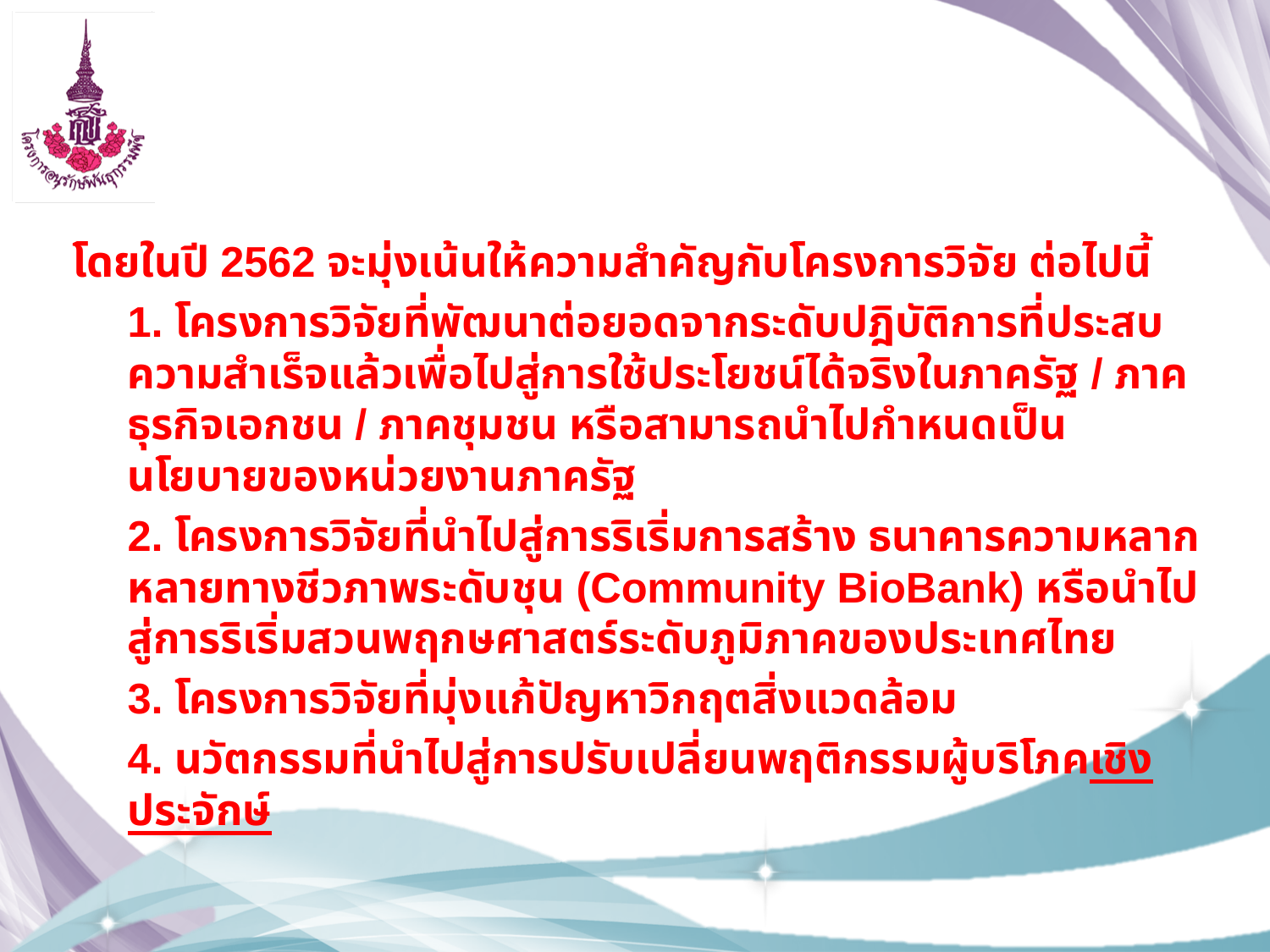

โดยในปี 2562 จะมุ่งเน้นให้ความสำคัญกับโครงการวิจัย ต่อไปนี้
1. โครงการวิจัยที่พัฒนาต่อยอดจากระดับปฎิบัติการที่ประสบความสำเร็จแล้วเพื่อไปสู่การใช้ประโยชน์ได้จริงในภาครัฐ / ภาคธุรกิจเอกชน / ภาคชุมชน หรือสามารถนำไปกำหนดเป็นนโยบายของหน่วยงานภาครัฐ
2. โครงการวิจัยที่นำไปสู่การริเริ่มการสร้าง ธนาคารความหลากหลายทางชีวภาพระดับชุน (Community BioBank) หรือนำไปสู่การริเริ่มสวนพฤกษศาสตร์ระดับภูมิภาคของประเทศไทย
3. โครงการวิจัยที่มุ่งแก้ปัญหาวิกฤตสิ่งแวดล้อม
4. นวัตกรรมที่นำไปสู่การปรับเปลี่ยนพฤติกรรมผู้บริโภคเชิงประจักษ์